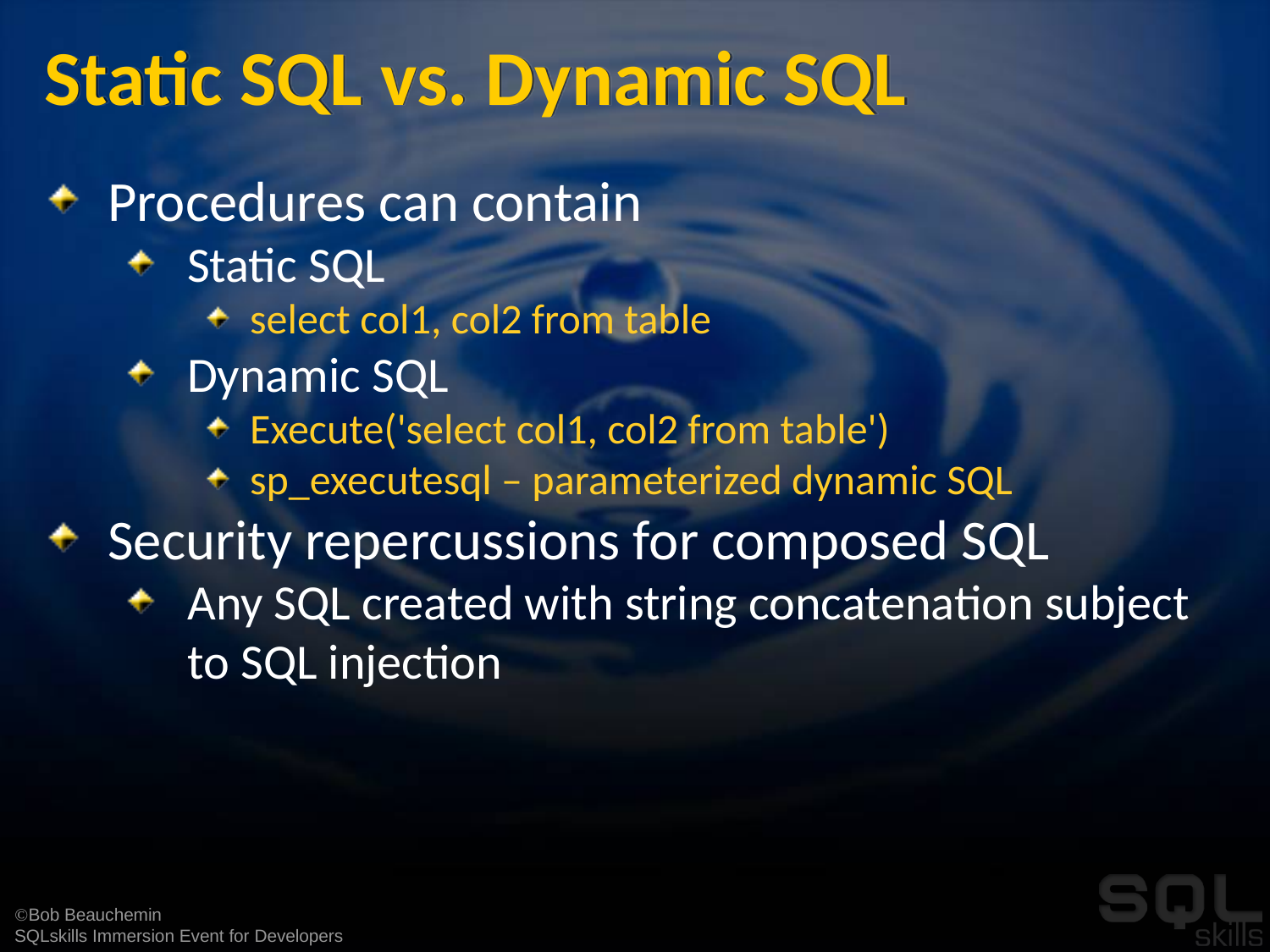

# Static SQL vs. Dynamic SQL
Procedures can contain
Static SQL
select col1, col2 from table
Dynamic SQL
Execute('select col1, col2 from table')
sp_executesql – parameterized dynamic SQL
Security repercussions for composed SQL
Any SQL created with string concatenation subject to SQL injection